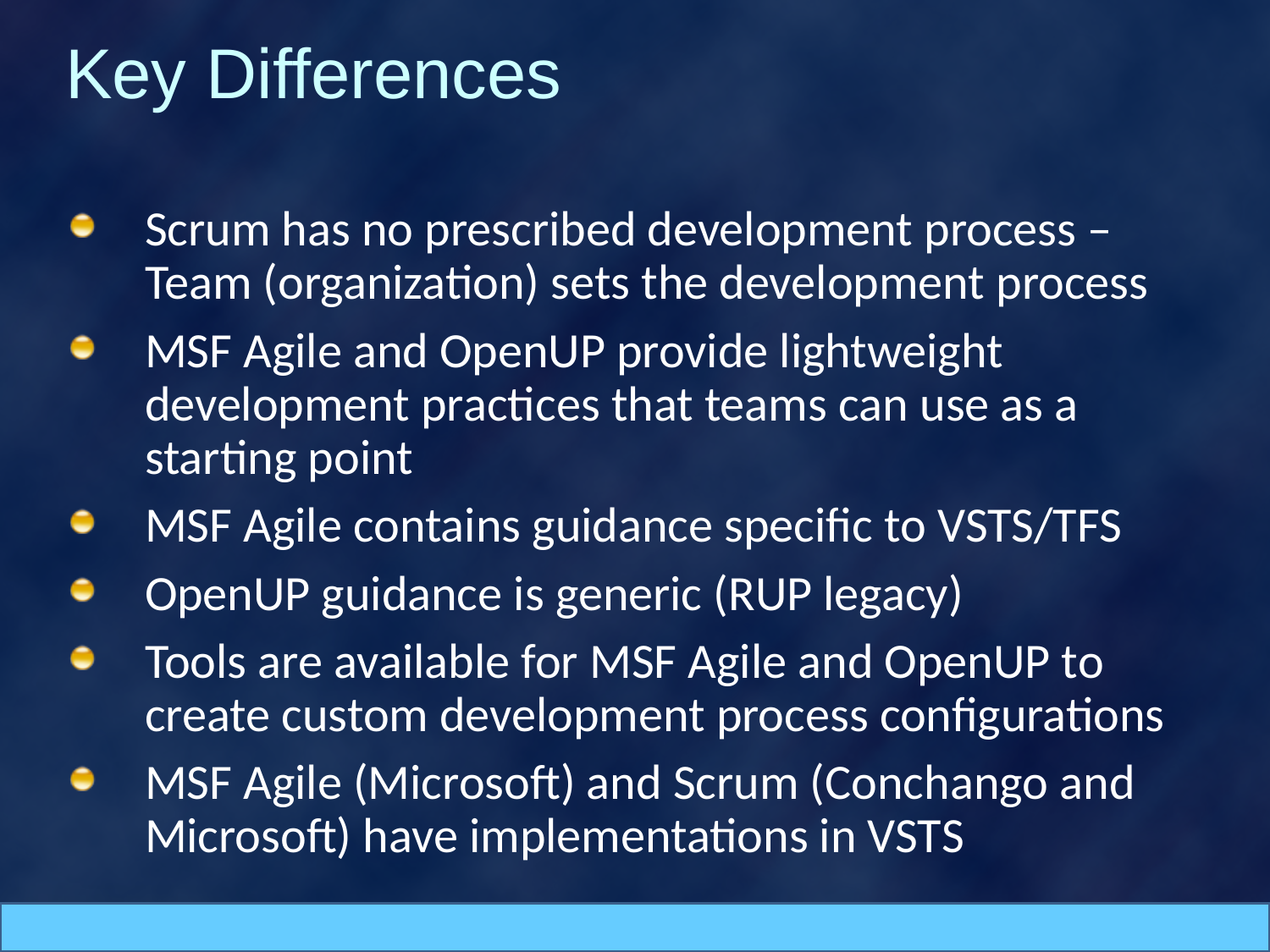

# Key Differences
Scrum has no prescribed development process – Team (organization) sets the development process
MSF Agile and OpenUP provide lightweight development practices that teams can use as a starting point
MSF Agile contains guidance specific to VSTS/TFS
OpenUP guidance is generic (RUP legacy)
Tools are available for MSF Agile and OpenUP to create custom development process configurations
MSF Agile (Microsoft) and Scrum (Conchango and Microsoft) have implementations in VSTS